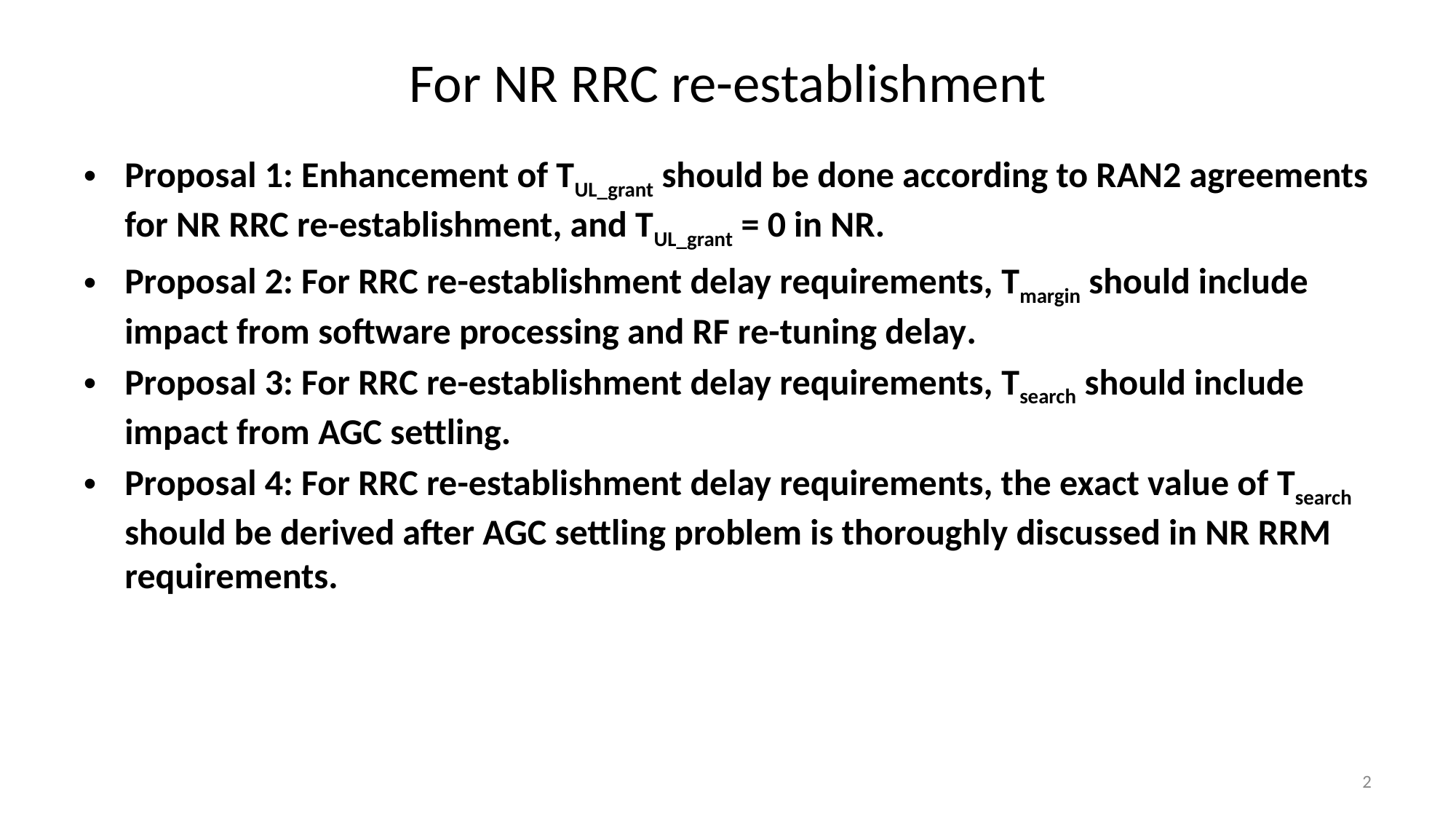

# For NR RRC re-establishment
Proposal 1: Enhancement of TUL_grant should be done according to RAN2 agreements for NR RRC re-establishment, and TUL_grant = 0 in NR.
Proposal 2: For RRC re-establishment delay requirements, Tmargin should include impact from software processing and RF re-tuning delay.
Proposal 3: For RRC re-establishment delay requirements, Tsearch should include impact from AGC settling.
Proposal 4: For RRC re-establishment delay requirements, the exact value of Tsearch should be derived after AGC settling problem is thoroughly discussed in NR RRM requirements.

2